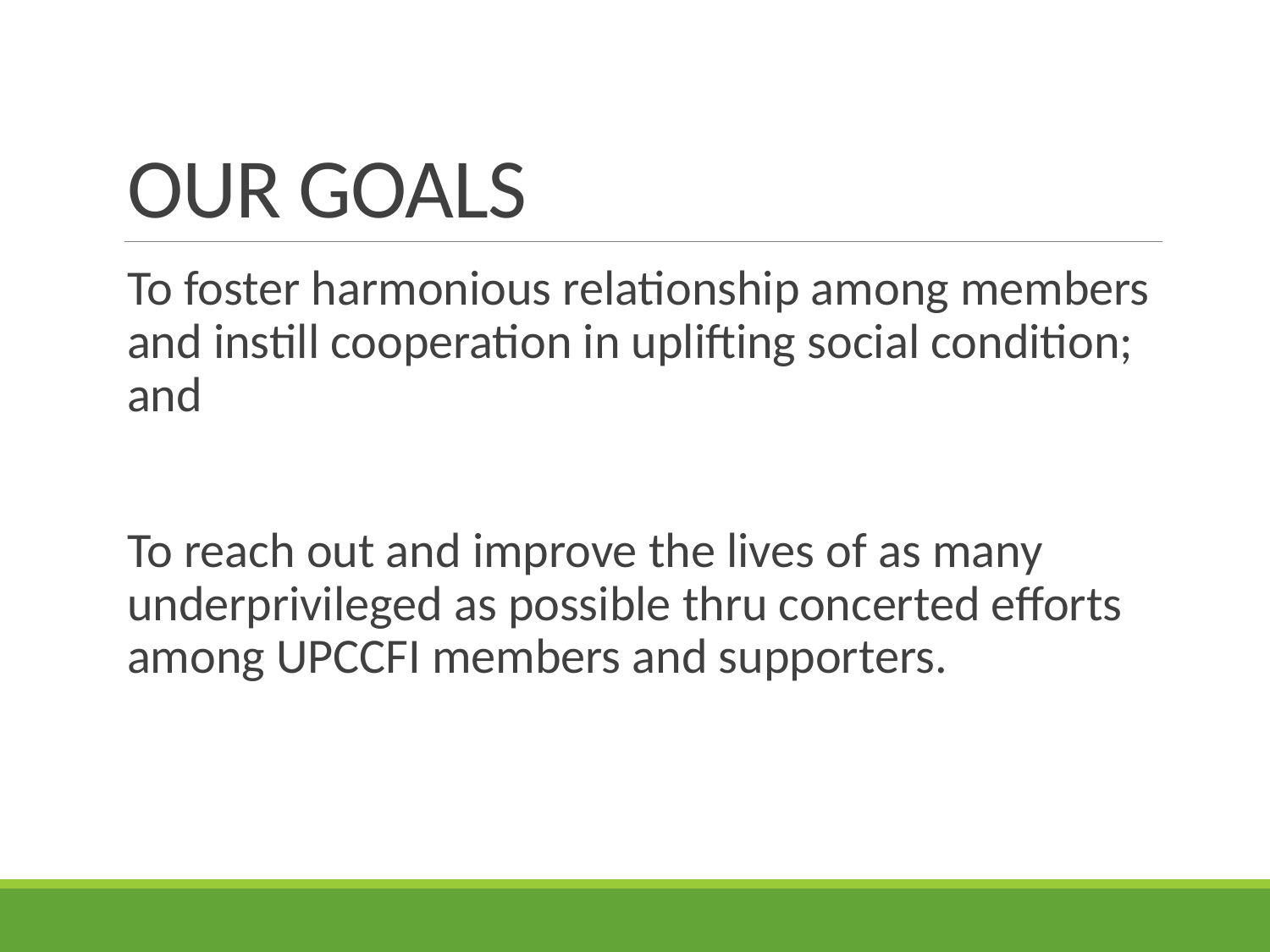

# OUR GOALS
To foster harmonious relationship among members and instill cooperation in uplifting social condition; and

To reach out and improve the lives of as many underprivileged as possible thru concerted efforts among UPCCFI members and supporters.